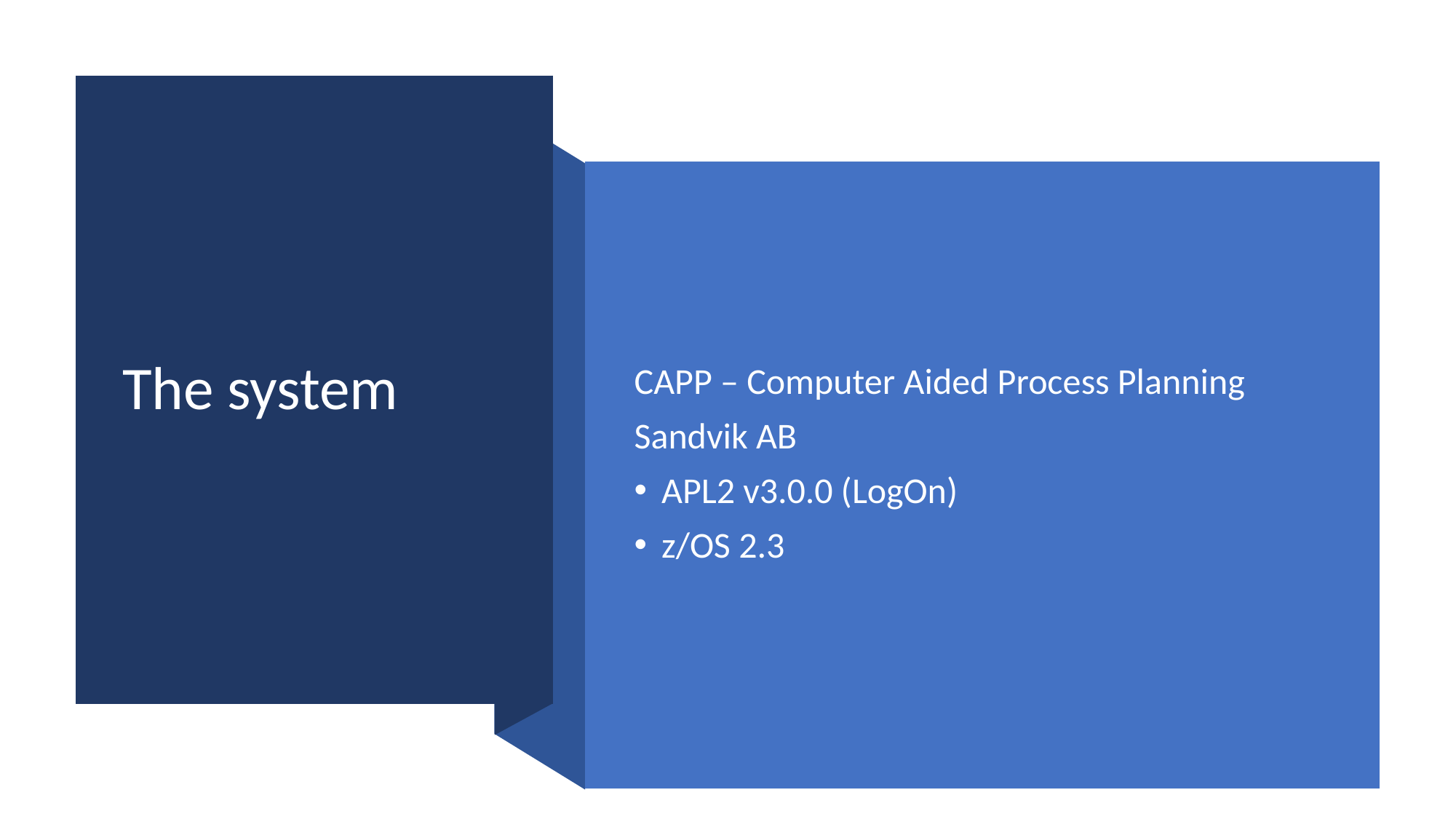

# The system

CAPP – Computer Aided Process Planning
Sandvik AB
APL2 v3.0.0 (LogOn)
z/OS 2.3